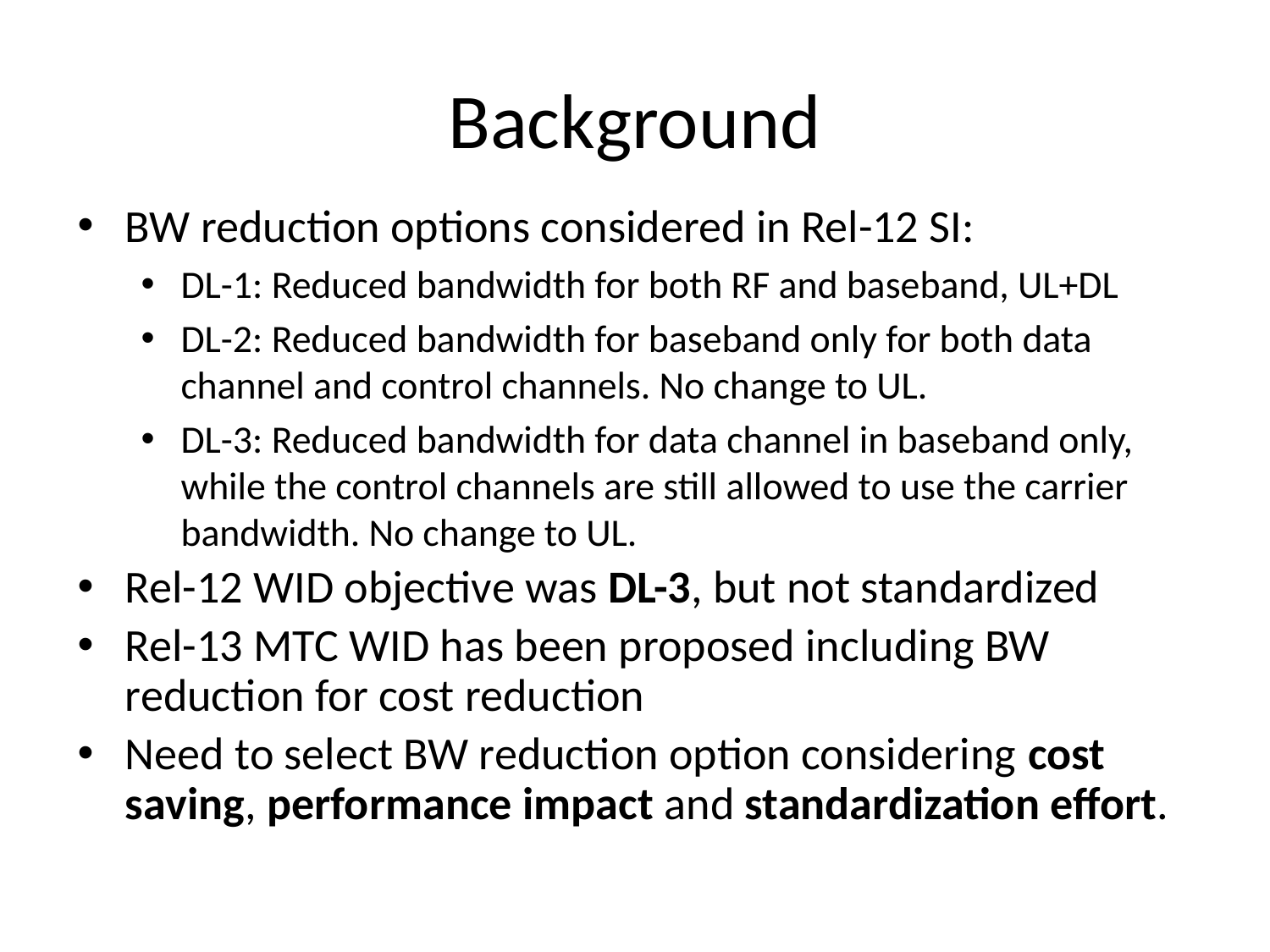

# Background
BW reduction options considered in Rel-12 SI:
DL-1: Reduced bandwidth for both RF and baseband, UL+DL
DL-2: Reduced bandwidth for baseband only for both data channel and control channels. No change to UL.
DL-3: Reduced bandwidth for data channel in baseband only, while the control channels are still allowed to use the carrier bandwidth. No change to UL.
Rel-12 WID objective was DL-3, but not standardized
Rel-13 MTC WID has been proposed including BW reduction for cost reduction
Need to select BW reduction option considering cost saving, performance impact and standardization effort.